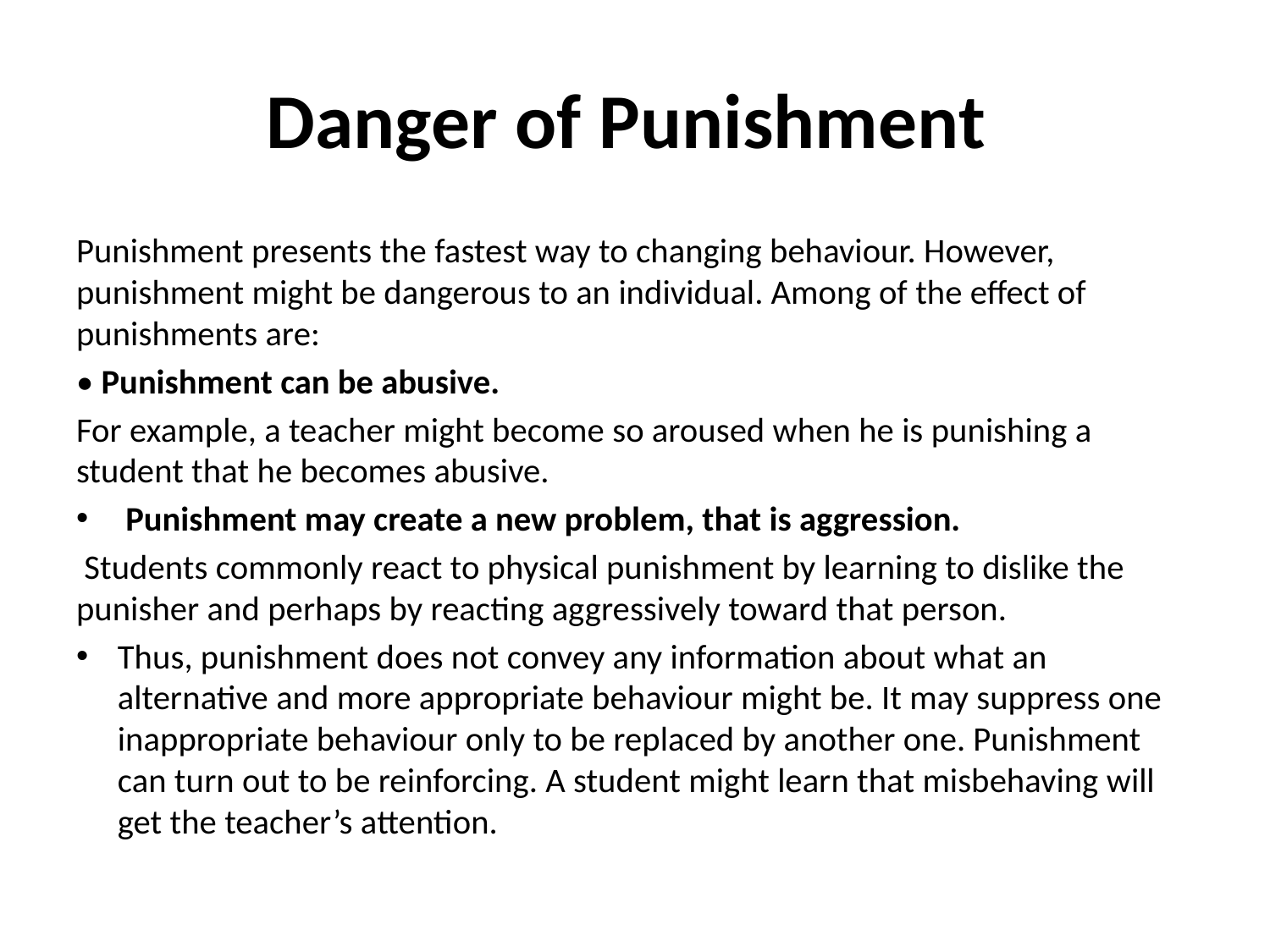

# Danger of Punishment
Punishment presents the fastest way to changing behaviour. However, punishment might be dangerous to an individual. Among of the effect of punishments are:
• Punishment can be abusive.
For example, a teacher might become so aroused when he is punishing a student that he becomes abusive.
 Punishment may create a new problem, that is aggression.
 Students commonly react to physical punishment by learning to dislike the punisher and perhaps by reacting aggressively toward that person.
Thus, punishment does not convey any information about what an alternative and more appropriate behaviour might be. It may suppress one inappropriate behaviour only to be replaced by another one. Punishment can turn out to be reinforcing. A student might learn that misbehaving will get the teacher’s attention.